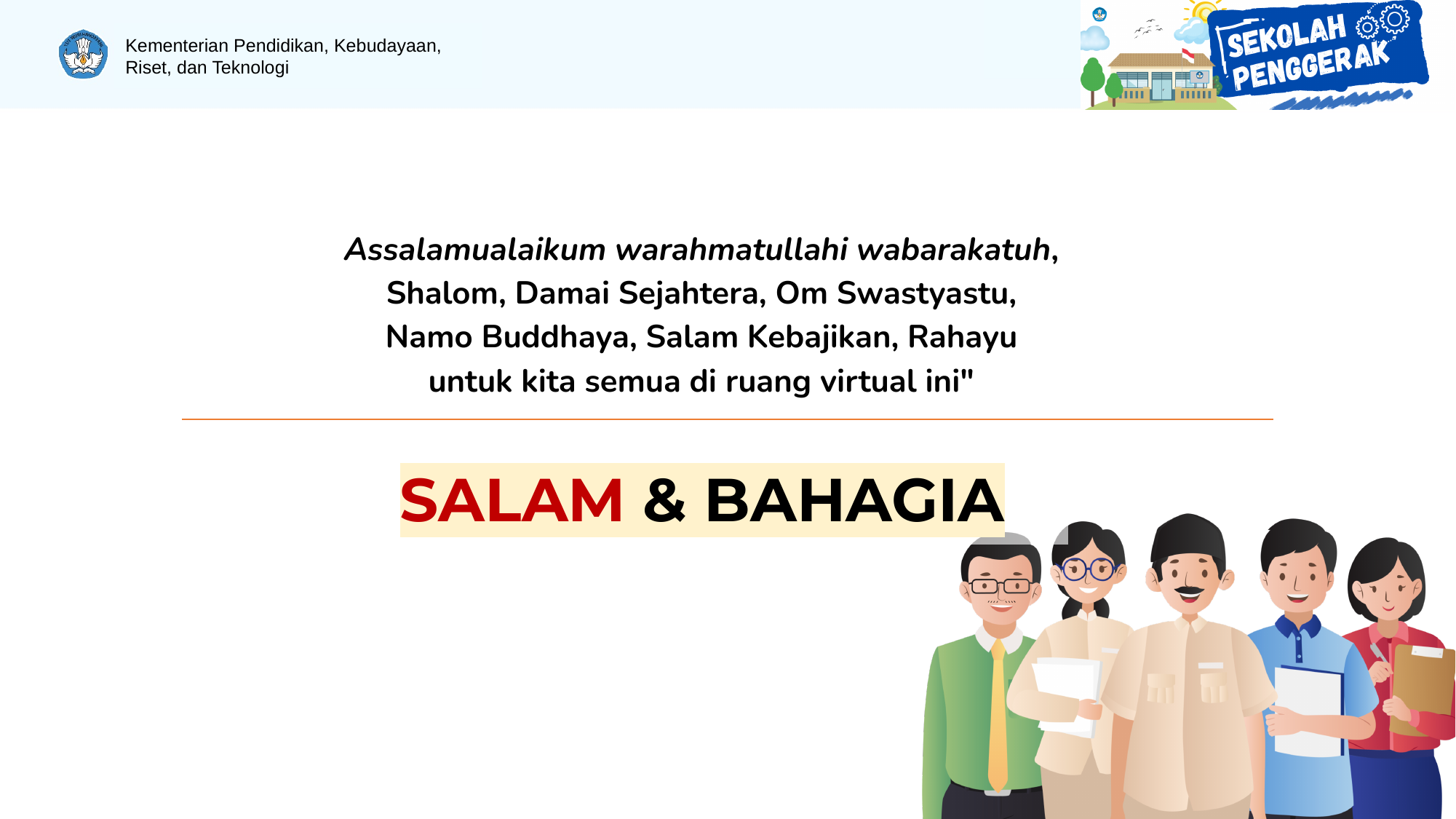

Assalamualaikum warahmatullahi wabarakatuh, Shalom, Damai Sejahtera, Om Swastyastu,
Namo Buddhaya, Salam Kebajikan, Rahayu
untuk kita semua di ruang virtual ini"
SALAM & BAHAGIA